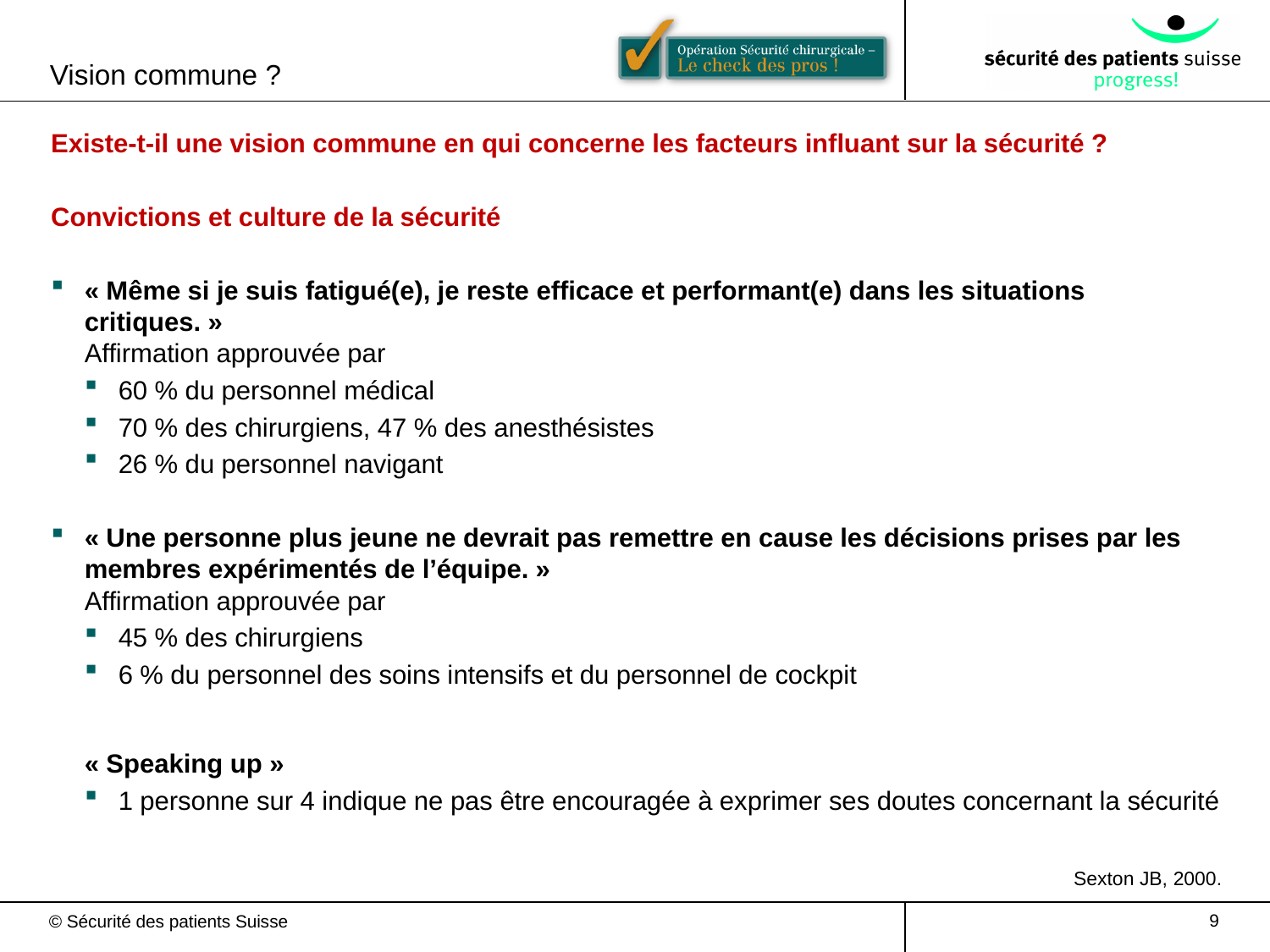

Vision commune ?
Existe-t-il une vision commune en qui concerne les facteurs influant sur la sécurité ?

Convictions et culture de la sécurité

« Même si je suis fatigué(e), je reste efficace et performant(e) dans les situations critiques. »
Affirmation approuvée par
60 % du personnel médical
70 % des chirurgiens, 47 % des anesthésistes
26 % du personnel navigant

« Une personne plus jeune ne devrait pas remettre en cause les décisions prises par les membres expérimentés de l’équipe. »
Affirmation approuvée par
45 % des chirurgiens
6 % du personnel des soins intensifs et du personnel de cockpit

« Speaking up »
1 personne sur 4 indique ne pas être encouragée à exprimer ses doutes concernant la sécurité

Sexton JB, 2000.

9
© Sécurité des patients Suisse